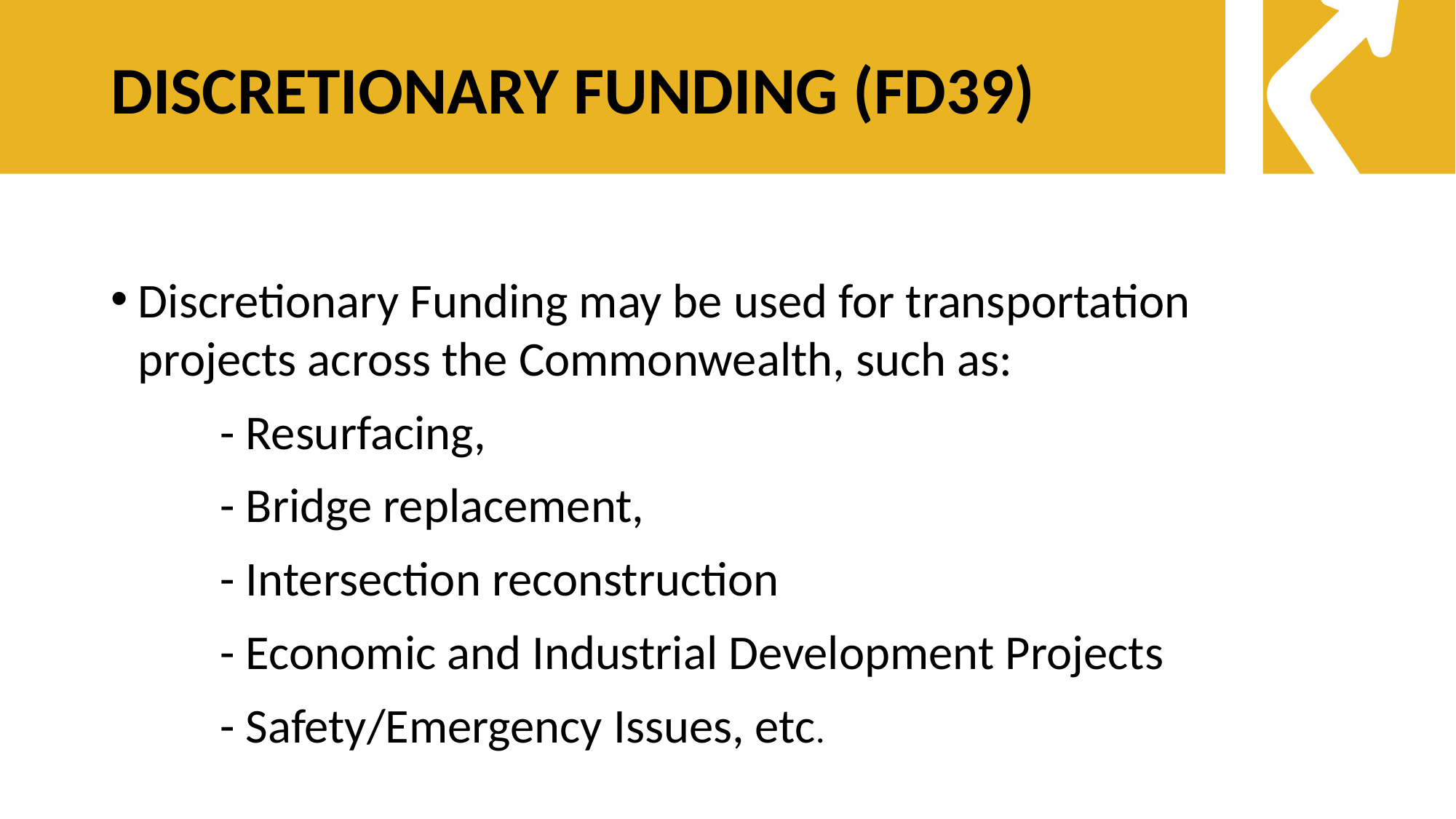

# DISCRETIONARY FUNDING (FD39)

Discretionary Funding may be used for transportation projects across the Commonwealth, such as:
	- Resurfacing,
	- Bridge replacement,
	- Intersection reconstruction
	- Economic and Industrial Development Projects
	- Safety/Emergency Issues, etc.